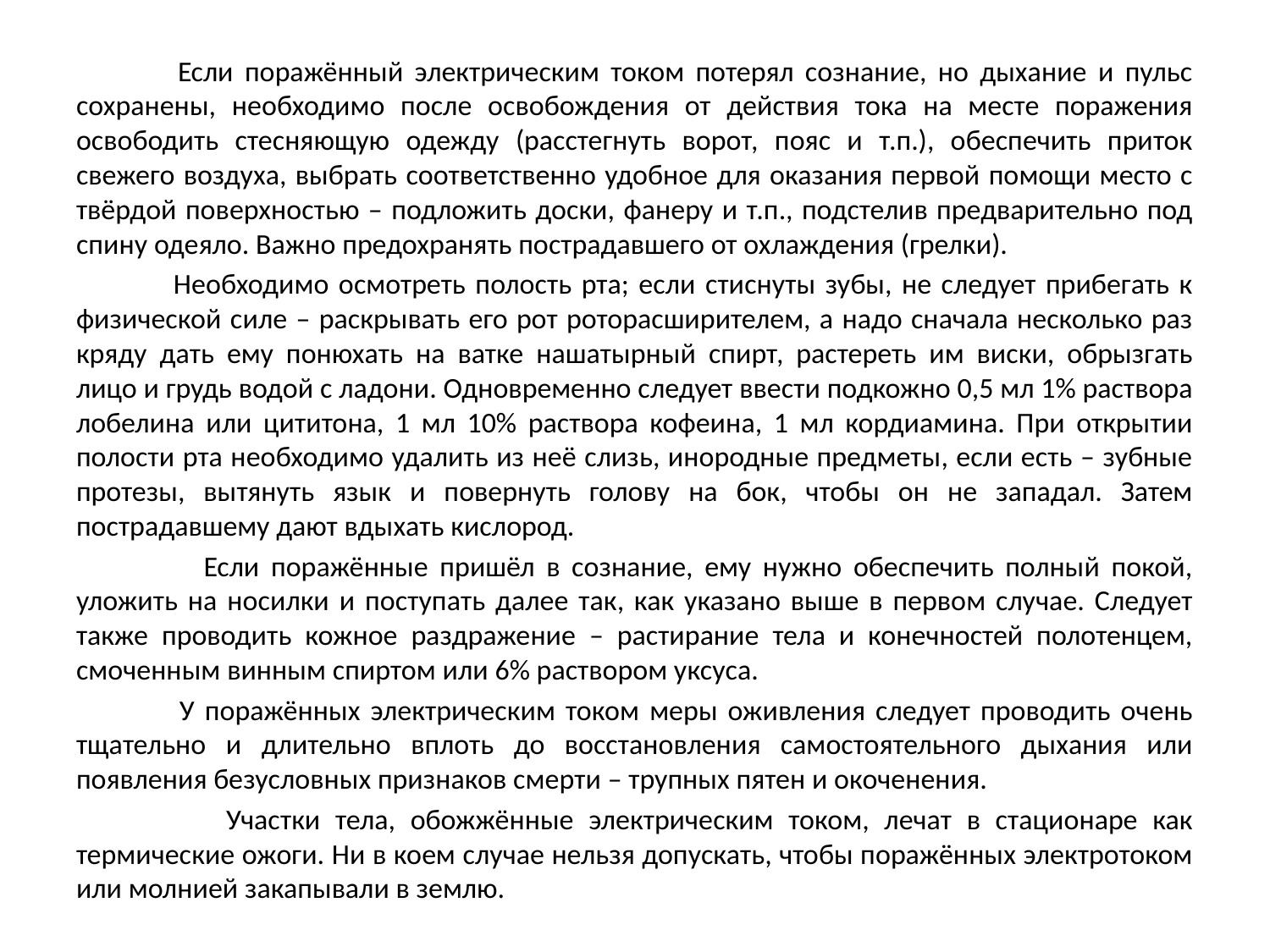

Если поражённый электрическим током потерял сознание, но дыхание и пульс сохранены, необходимо после освобождения от действия тока на месте поражения освободить стесняющую одежду (расстегнуть ворот, пояс и т.п.), обеспечить приток свежего воздуха, выбрать соответственно удобное для оказания первой помощи место с твёрдой поверхностью – подложить доски, фанеру и т.п., подстелив предварительно под спину одеяло. Важно предохранять пострадавшего от охлаждения (грелки).
          Необходимо осмотреть полость рта; если стиснуты зубы, не следует прибегать к физической силе – раскрывать его рот роторасширителем, а надо сначала несколько раз кряду дать ему понюхать на ватке нашатырный спирт, растереть им виски, обрызгать лицо и грудь водой с ладони. Одновременно следует ввести подкожно 0,5 мл 1% раствора лобелина или цититона, 1 мл 10% раствора кофеина, 1 мл кордиамина. При открытии полости рта необходимо удалить из неё слизь, инородные предметы, если есть – зубные протезы, вытянуть язык и повернуть голову на бок, чтобы он не западал. Затем пострадавшему дают вдыхать кислород.
           Если поражённые пришёл в сознание, ему нужно обеспечить полный покой, уложить на носилки и поступать далее так, как указано выше в первом случае. Следует также проводить кожное раздражение – растирание тела и конечностей полотенцем, смоченным винным спиртом или 6% раствором уксуса.
          У поражённых электрическим током меры оживления следует проводить очень тщательно и длительно вплоть до восстановления самостоятельного дыхания или появления безусловных признаков смерти – трупных пятен и окоченения.
          Участки тела, обожжённые электрическим током, лечат в стационаре как термические ожоги. Ни в коем случае нельзя допускать, чтобы поражённых электротоком или молнией закапывали в землю.